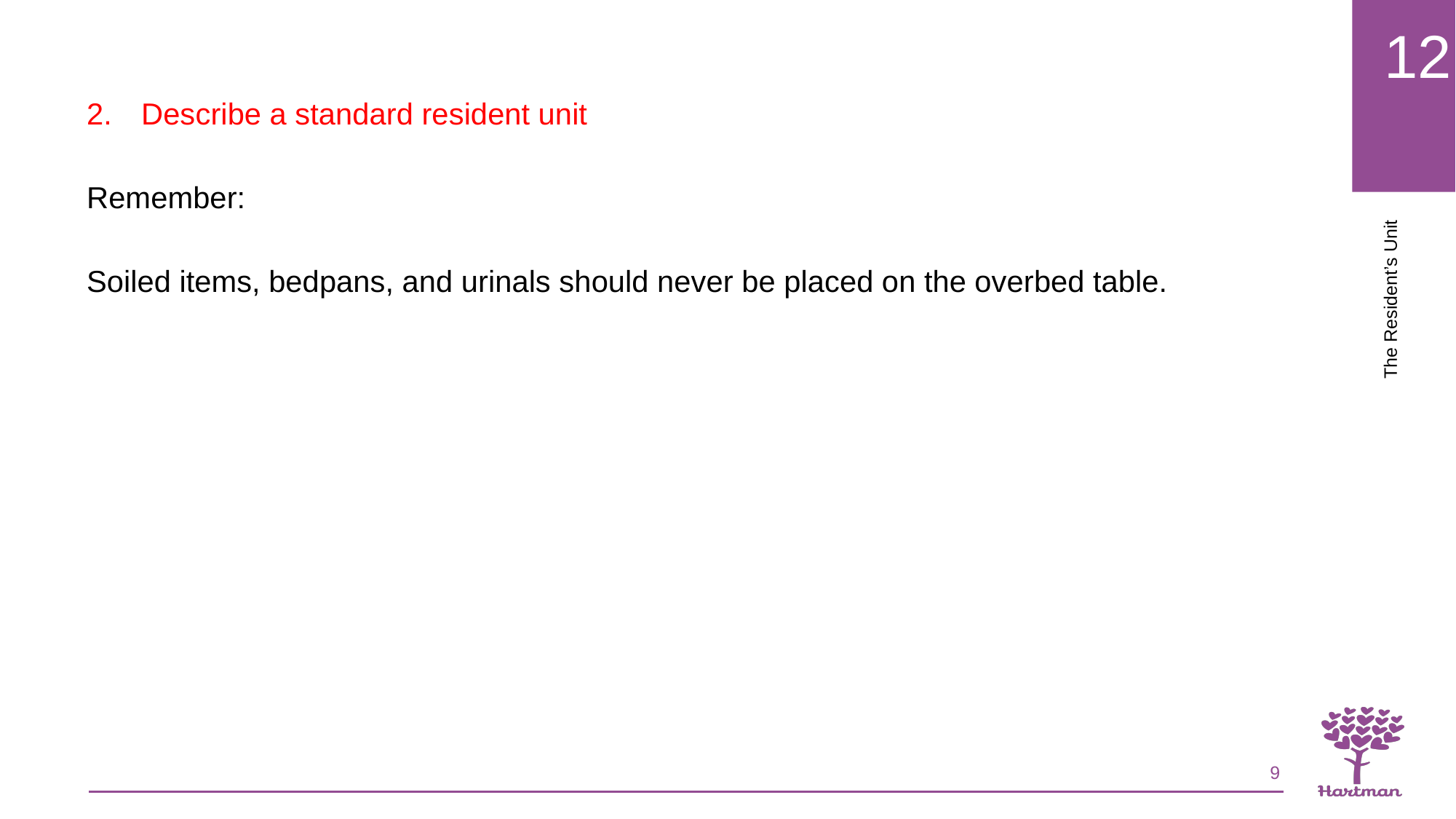

Describe a standard resident unit

Remember:

Soiled items, bedpans, and urinals should never be placed on the overbed table.

9